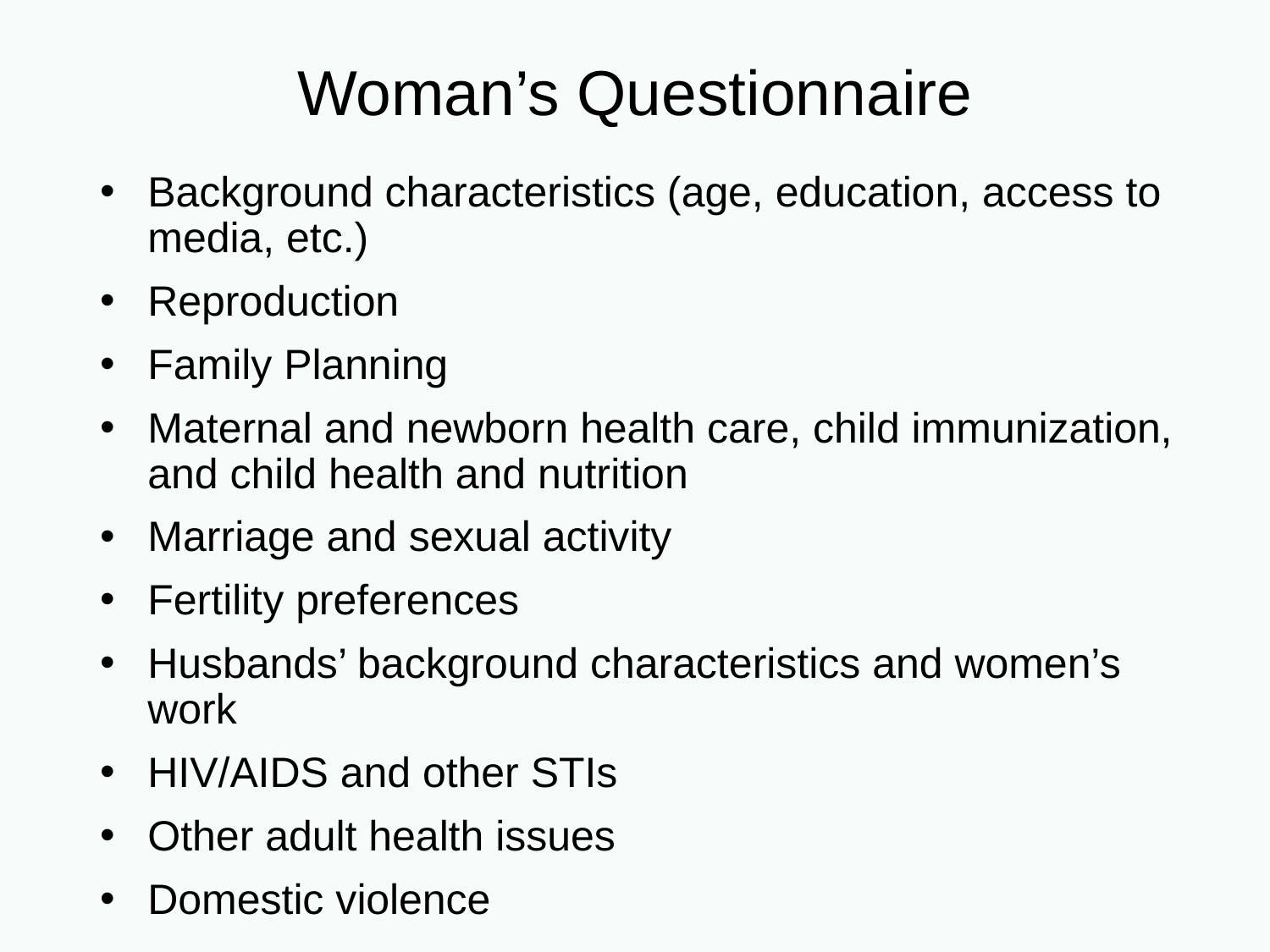

# Woman’s Questionnaire
Background characteristics (age, education, access to media, etc.)
Reproduction
Family Planning
Maternal and newborn health care, child immunization, and child health and nutrition
Marriage and sexual activity
Fertility preferences
Husbands’ background characteristics and women’s work
HIV/AIDS and other STIs
Other adult health issues
Domestic violence